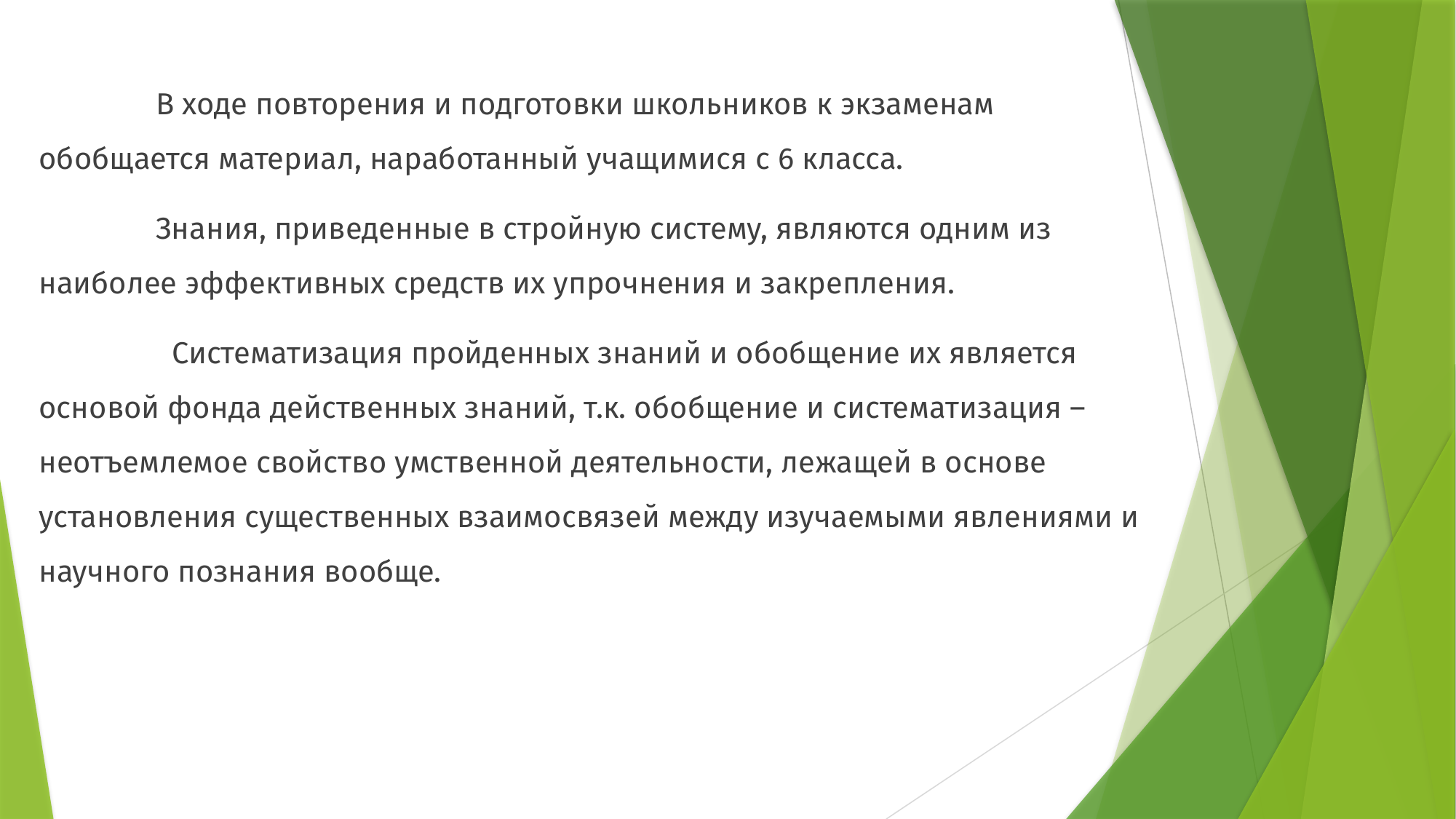

В ходе повторения и подготовки школьников к экзаменам обобщается материал, наработанный учащимися с 6 класса.
	 Знания, приведенные в стройную систему, являются одним из наиболее эффективных средств их упрочнения и закрепления.
	   Систематизация пройденных знаний и обобщение их является основой фонда действенных знаний, т.к. обобщение и систематизация – неотъемлемое свойство умственной деятельности, лежащей в основе установления существенных взаимосвязей между изучаемыми явлениями и научного познания вообще.